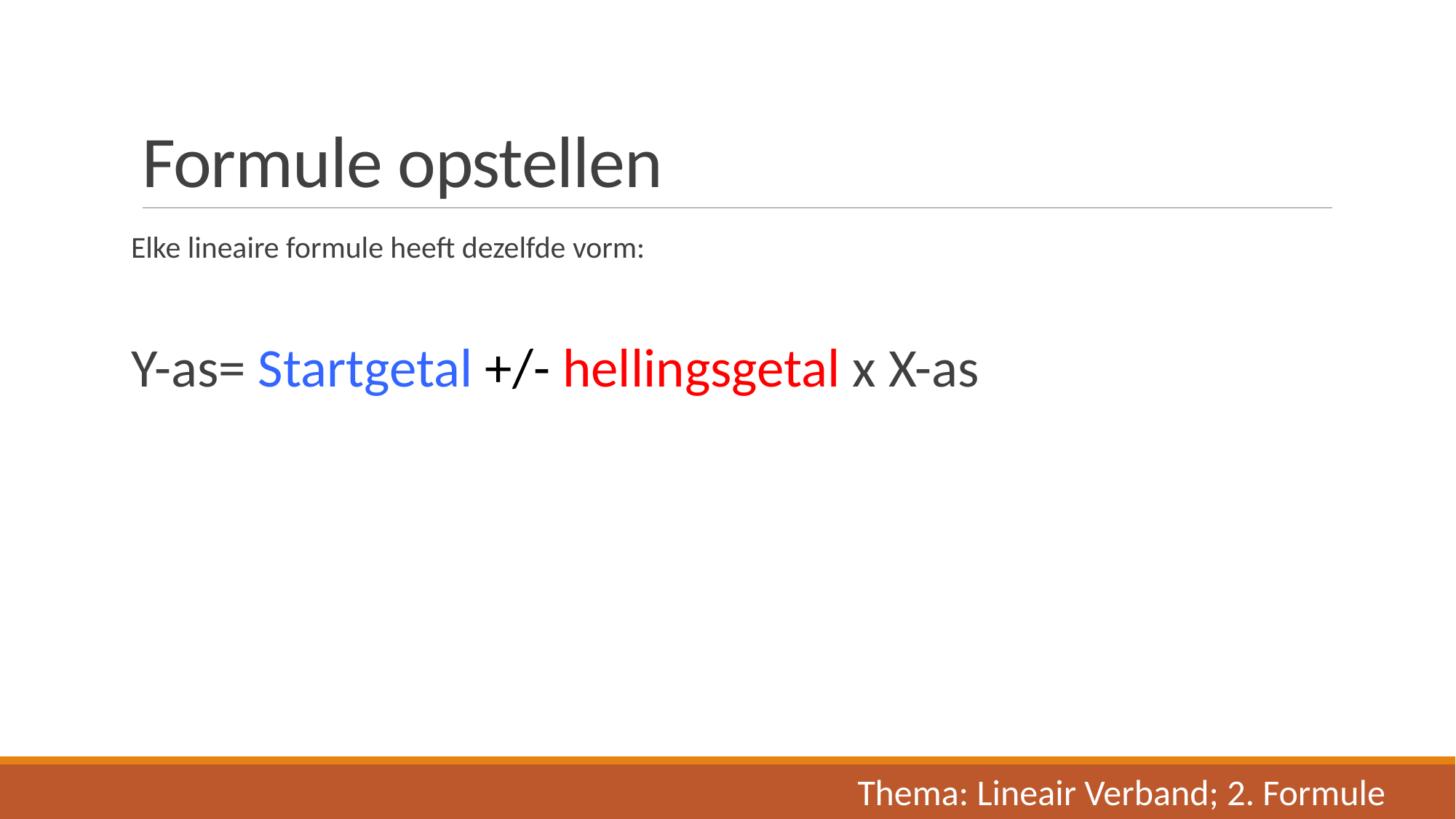

# Formule opstellen
Elke lineaire formule heeft dezelfde vorm:

Y-as= Startgetal +/- hellingsgetal x X-as

Thema: Lineair Verband; 2. Formule maken